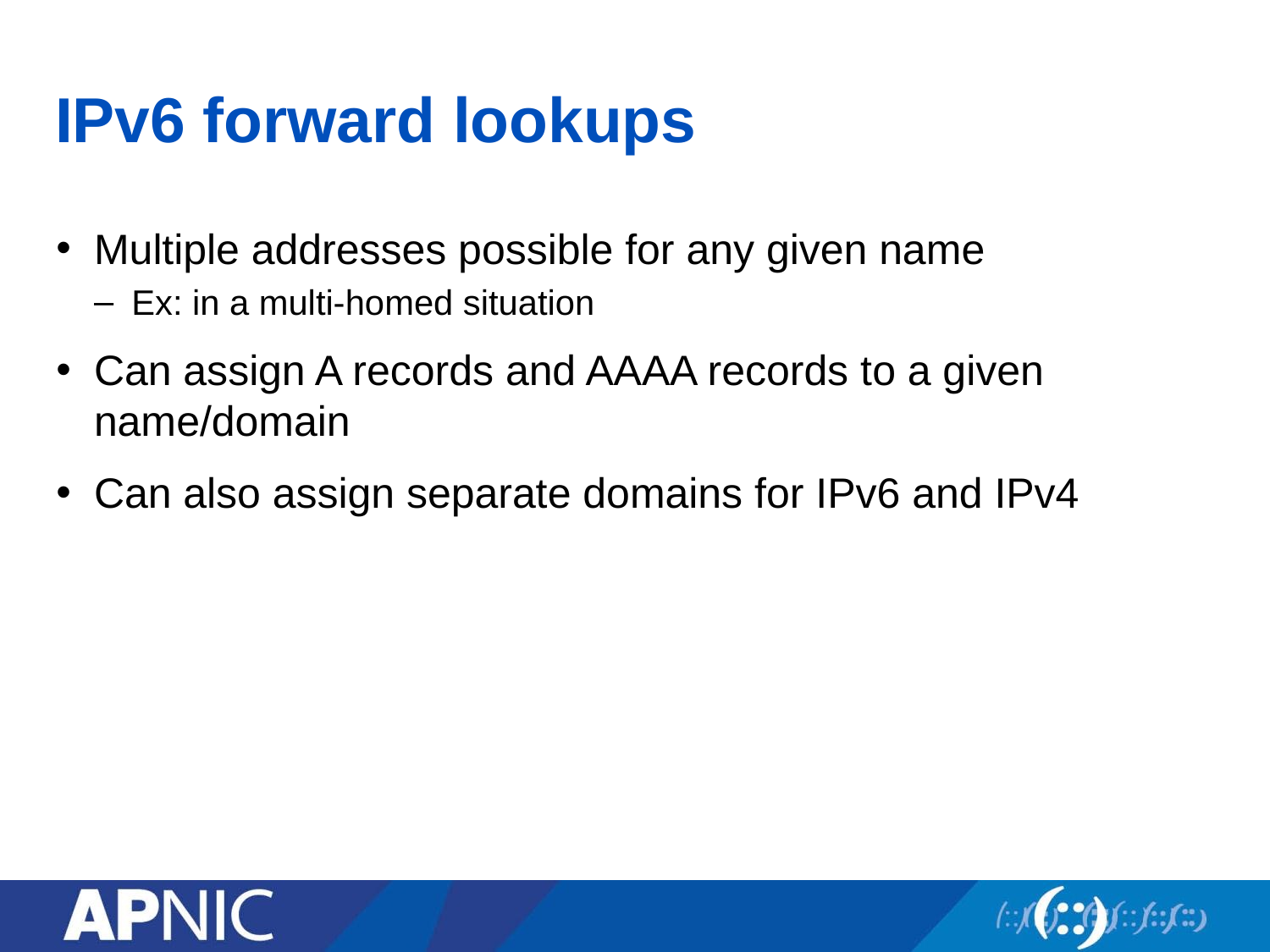

# IPv6 forward lookups
Multiple addresses possible for any given name
Ex: in a multi-homed situation
Can assign A records and AAAA records to a given name/domain
Can also assign separate domains for IPv6 and IPv4